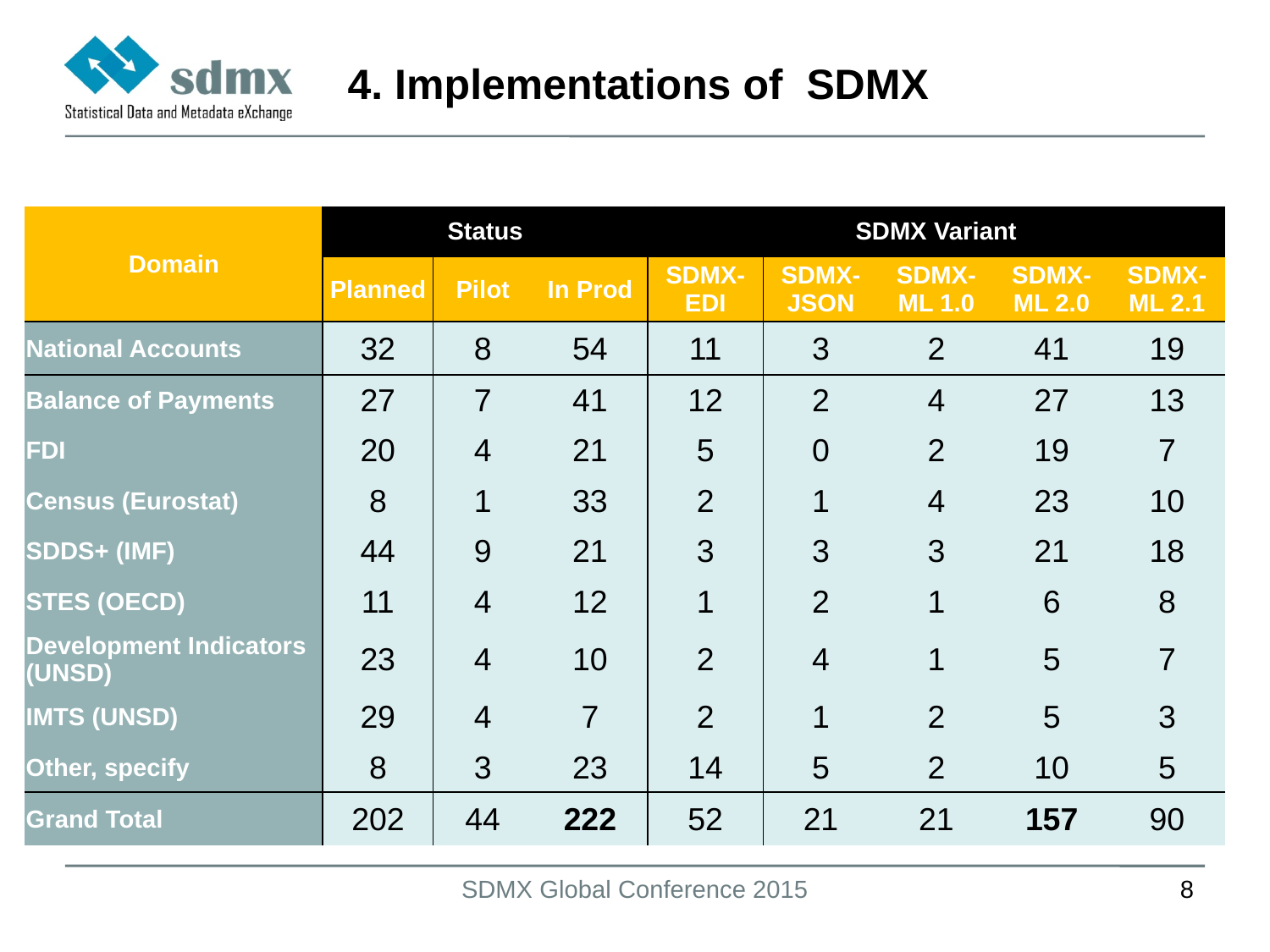

# 4. Implementations of  SDMX
| Domain | Status |  |  | SDMX Variant |  |  |  |  |
| --- | --- | --- | --- | --- | --- | --- | --- | --- |
|  | Planned | Pilot | In Prod | SDMX-EDI | SDMX-JSON | SDMX-ML 1.0 | SDMX-ML 2.0 | SDMX-ML 2.1 |
| National Accounts | 32 | 8 | 54 | 11 | 3 | 2 | 41 | 19 |
| Balance of Payments | 27 | 7 | 41 | 12 | 2 | 4 | 27 | 13 |
| FDI | 20 | 4 | 21 | 5 | 0 | 2 | 19 | 7 |
| Census (Eurostat) | 8 | 1 | 33 | 2 | 1 | 4 | 23 | 10 |
| SDDS+ (IMF) | 44 | 9 | 21 | 3 | 3 | 3 | 21 | 18 |
| STES (OECD) | 11 | 4 | 12 | 1 | 2 | 1 | 6 | 8 |
| Development Indicators (UNSD) | 23 | 4 | 10 | 2 | 4 | 1 | 5 | 7 |
| IMTS (UNSD) | 29 | 4 | 7 | 2 | 1 | 2 | 5 | 3 |
| Other, specify | 8 | 3 | 23 | 14 | 5 | 2 | 10 | 5 |
| Grand Total | 202 | 44 | 222 | 52 | 21 | 21 | 157 | 90 |
SDMX Global Conference 2015
8